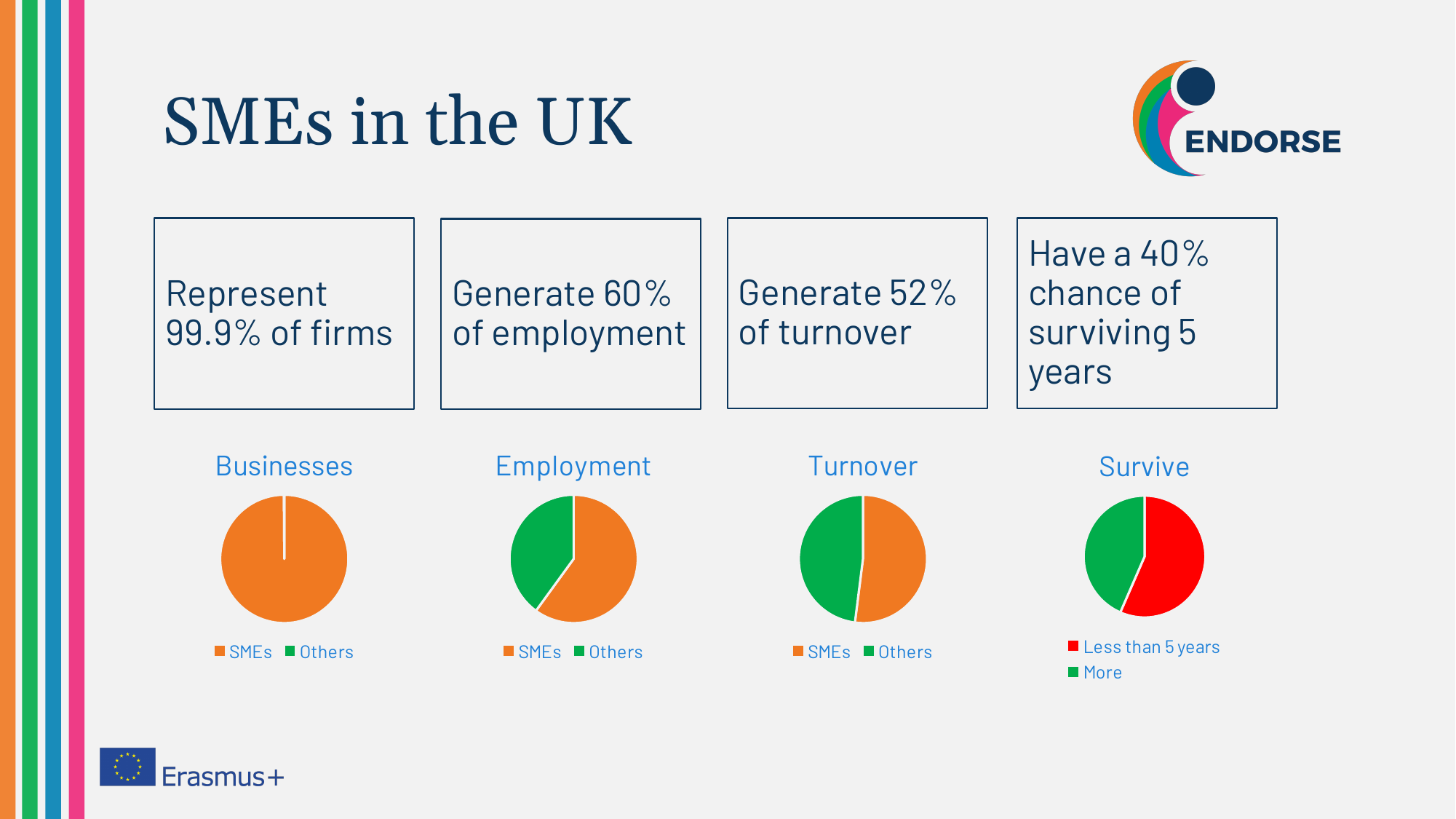

# SMEs in the UK
Represent 99.9% of firms
Generate 52% of turnover
Have a 40% chance of surviving 5 years
Generate 60% of employment

### Chart: Survive

| Category | Survive |
|---|---|
| Less than 5 years | 52.0 |
| More | 40.0 |

### Chart:

| Category | Businesses |
|---|---|
| SMEs | 99.9 |
| Others | 0.1 |

### Chart:

| Category | Employment |
|---|---|
| SMEs | 60.0 |
| Others | 40.0 |

### Chart:

| Category | Turnover |
|---|---|
| SMEs | 52.0 |
| Others | 48.0 |